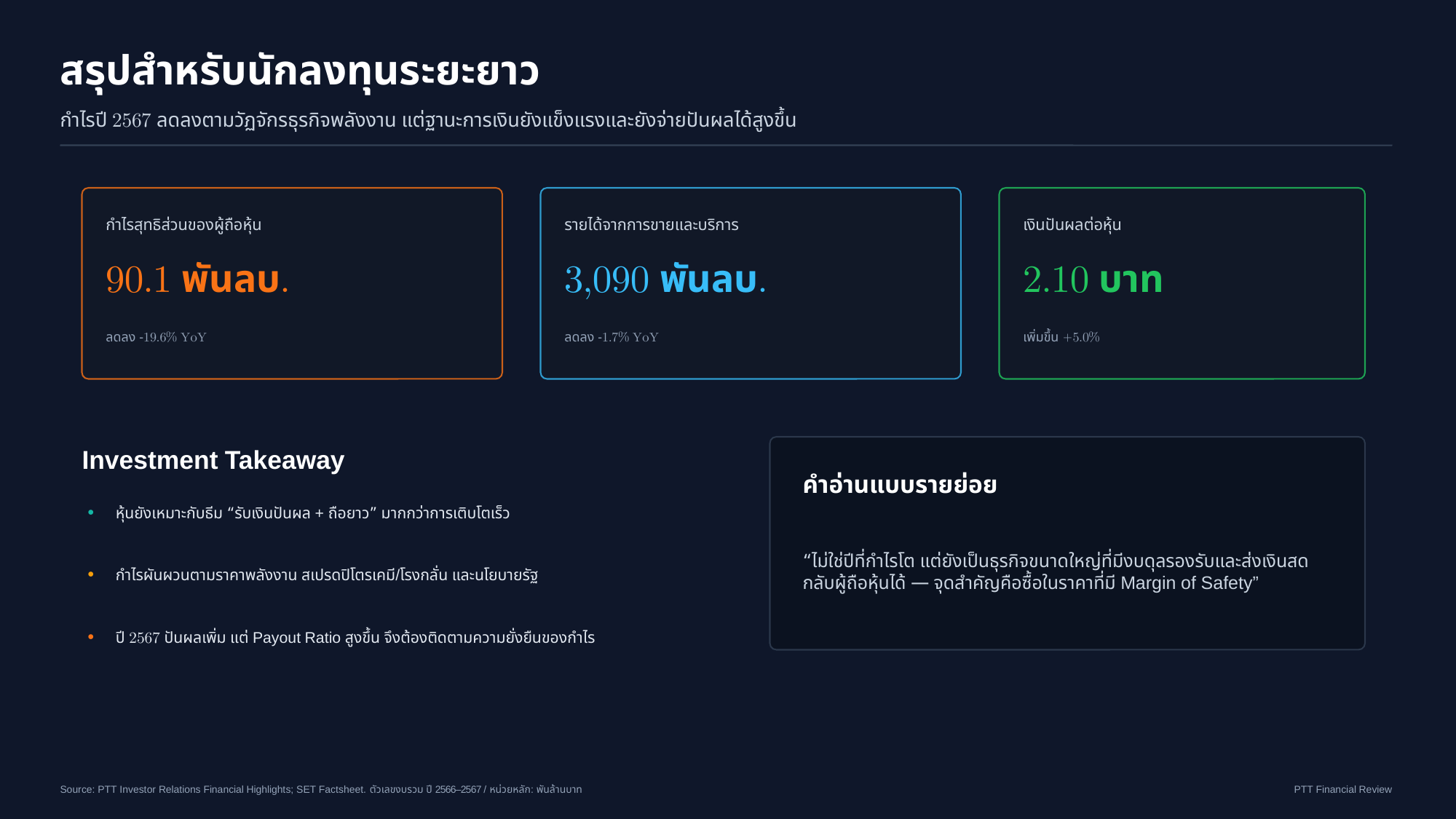

สรุปสำหรับนักลงทุนระยะยาว
กำไรปี 2567 ลดลงตามวัฏจักรธุรกิจพลังงาน แต่ฐานะการเงินยังแข็งแรงและยังจ่ายปันผลได้สูงขึ้น

กำไรสุทธิส่วนของผู้ถือหุ้น
รายได้จากการขายและบริการ
เงินปันผลต่อหุ้น
90.1 พันลบ.
3,090 พันลบ.
2.10 บาท
ลดลง -19.6% YoY
ลดลง -1.7% YoY
เพิ่มขึ้น +5.0%

Investment Takeaway
คำอ่านแบบรายย่อย
หุ้นยังเหมาะกับธีม “รับเงินปันผล + ถือยาว” มากกว่าการเติบโตเร็ว
●
“ไม่ใช่ปีที่กำไรโต แต่ยังเป็นธุรกิจขนาดใหญ่ที่มีงบดุลรองรับและส่งเงินสดกลับผู้ถือหุ้นได้ — จุดสำคัญคือซื้อในราคาที่มี Margin of Safety”
กำไรผันผวนตามราคาพลังงาน สเปรดปิโตรเคมี/โรงกลั่น และนโยบายรัฐ
●
ปี 2567 ปันผลเพิ่ม แต่ Payout Ratio สูงขึ้น จึงต้องติดตามความยั่งยืนของกำไร
●
Source: PTT Investor Relations Financial Highlights; SET Factsheet. ตัวเลขงบรวม ปี 2566–2567 / หน่วยหลัก: พันล้านบาท
PTT Financial Review